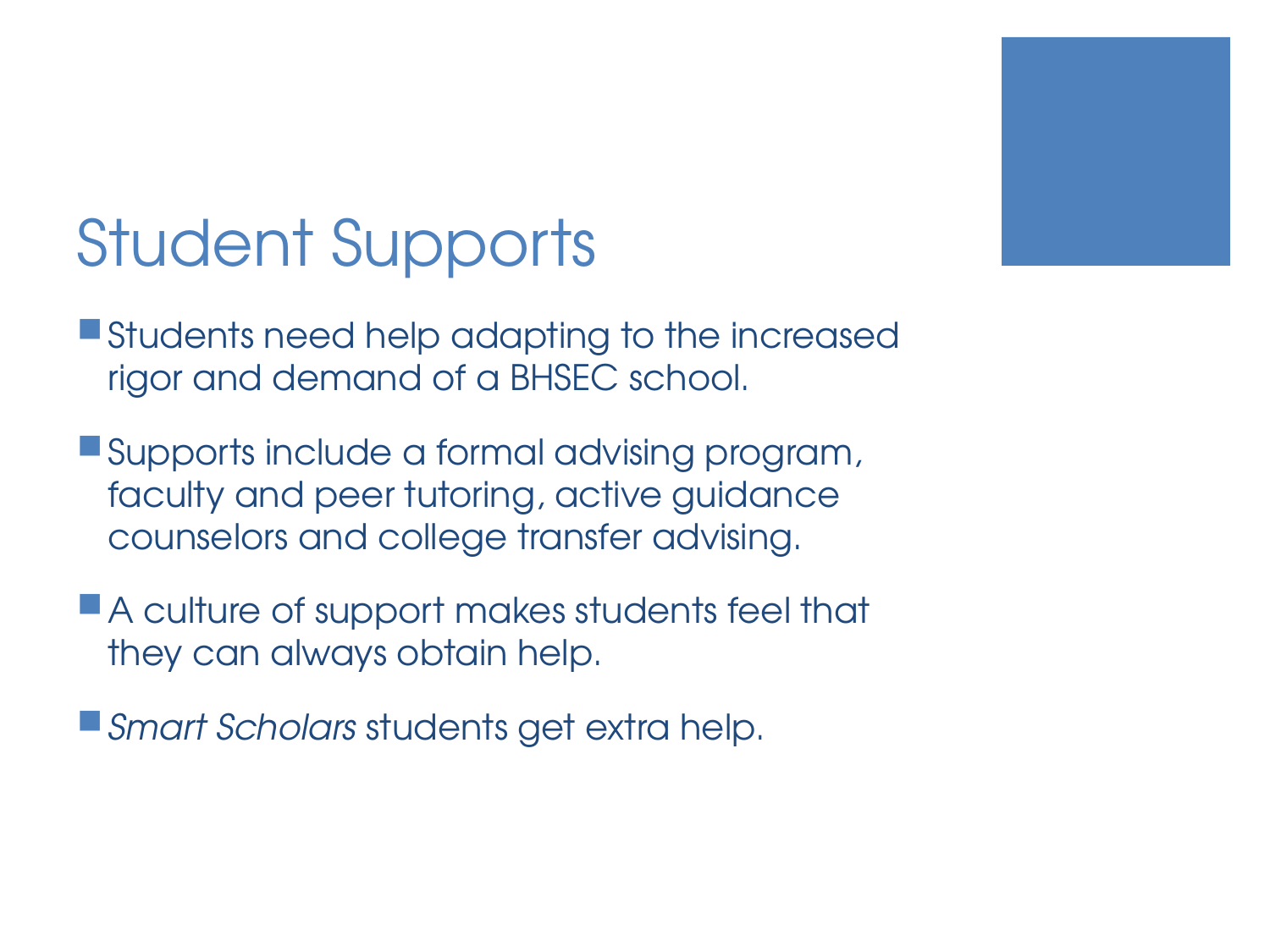

# Student Supports
Students need help adapting to the increased rigor and demand of a BHSEC school.
Supports include a formal advising program, faculty and peer tutoring, active guidance counselors and college transfer advising.
A culture of support makes students feel that they can always obtain help.
Smart Scholars students get extra help.